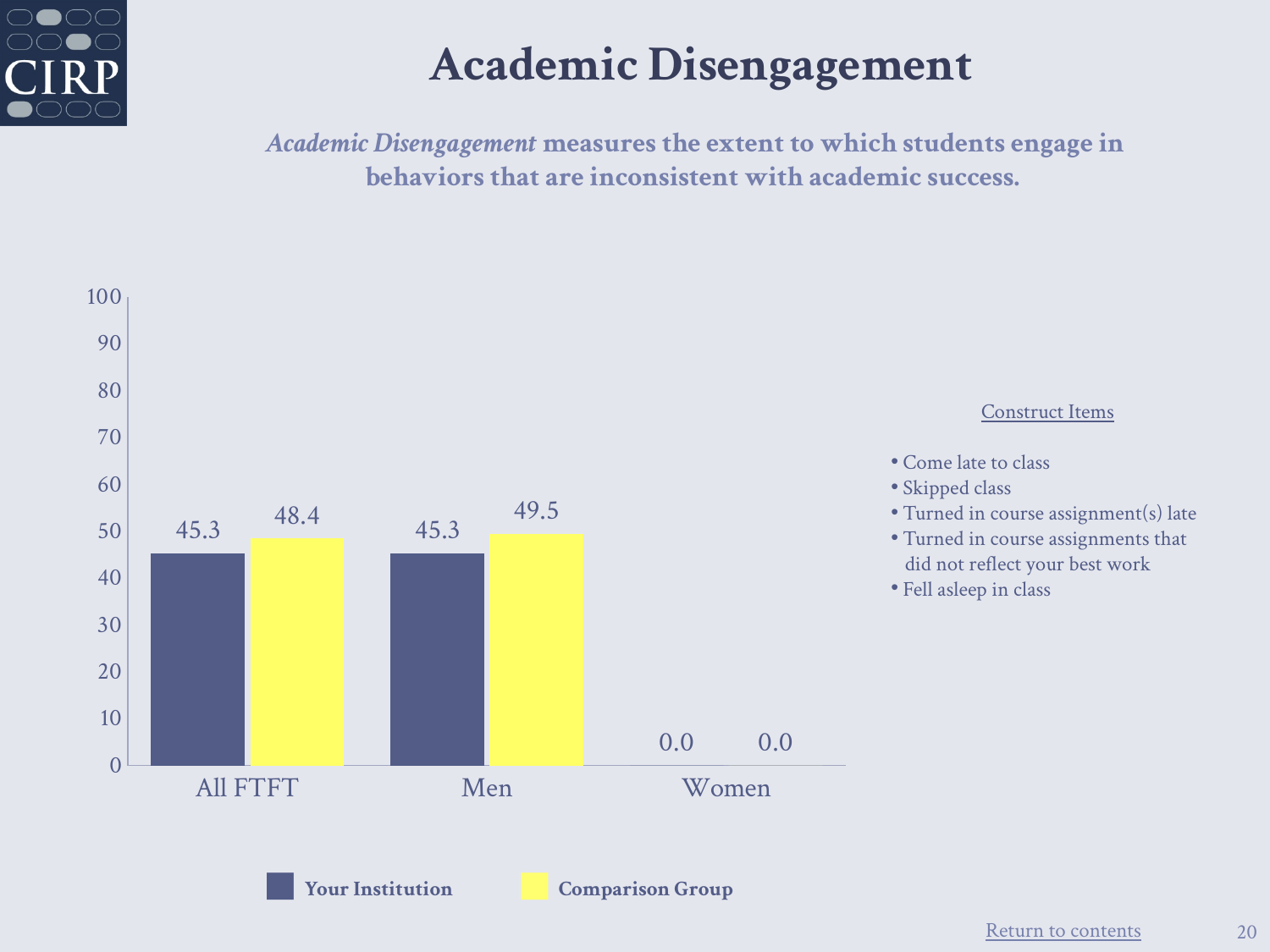

Academic Disengagement
Academic Disengagement measures the extent to which students engage in
behaviors that are inconsistent with academic success.

### Chart

| Category |  |  |
|---|---|---|
| All FTFT | 45.31 | 48.42 |
| Men | 45.31 | 49.49 |
| Women | 0.0 | 0.0 |
Construct Items

 Come late to class
 Skipped class
 Turned in course assignment(s) late
 Turned in course assignments that
   did not reflect your best work
 Fell asleep in class
■ Your Institution
■ Comparison Group
20